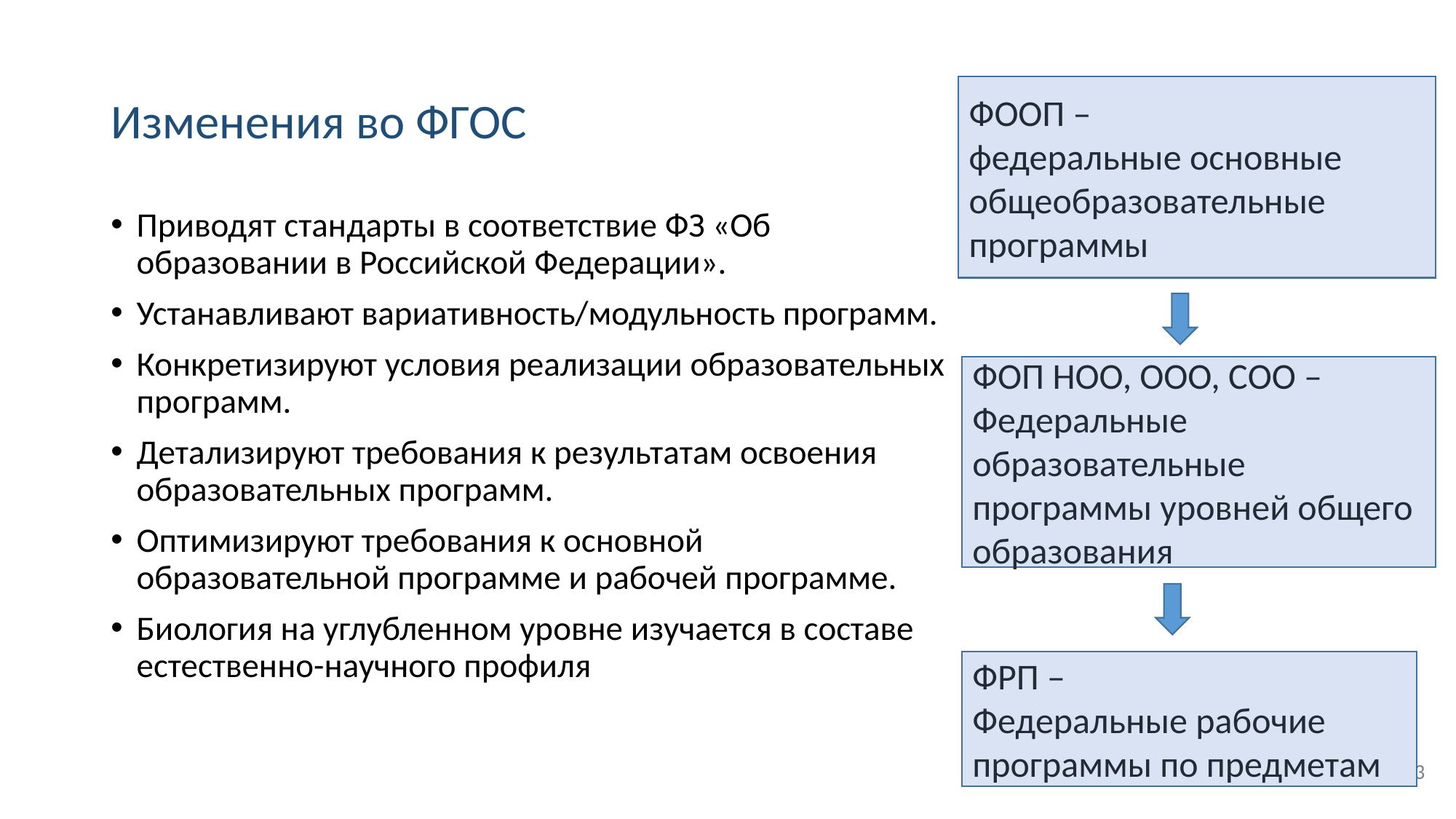

# Изменения во ФГОС
ФООП –
федеральные основные общеобразовательные программы
Приводят стандарты в соответствие ФЗ «Об образовании в Российской Федерации».
Устанавливают вариативность/модульность программ.
Конкретизируют условия реализации образовательных программ.
Детализируют требования к результатам освоения образовательных программ.
Оптимизируют требования к основной образовательной программе и рабочей программе.
Биология на углубленном уровне изучается в составе естественно-научного профиля

ФОП НОО, ООО, СОО –
Федеральные образовательные программы уровней общего образования

ФРП –
Федеральные рабочие программы по предметам
3